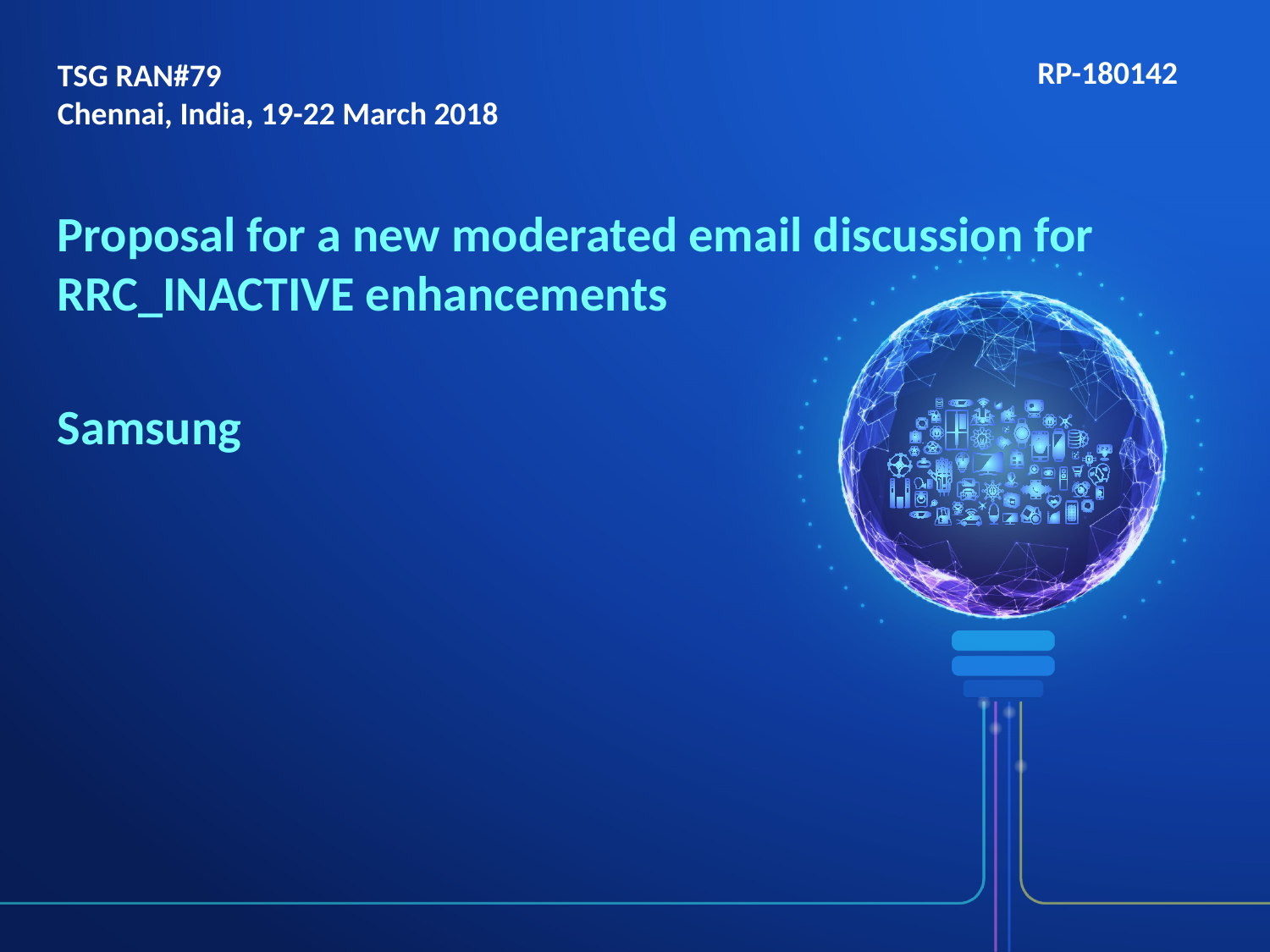

Proposal for a new moderated email discussion for RRC_INACTIVE enhancements
Samsung